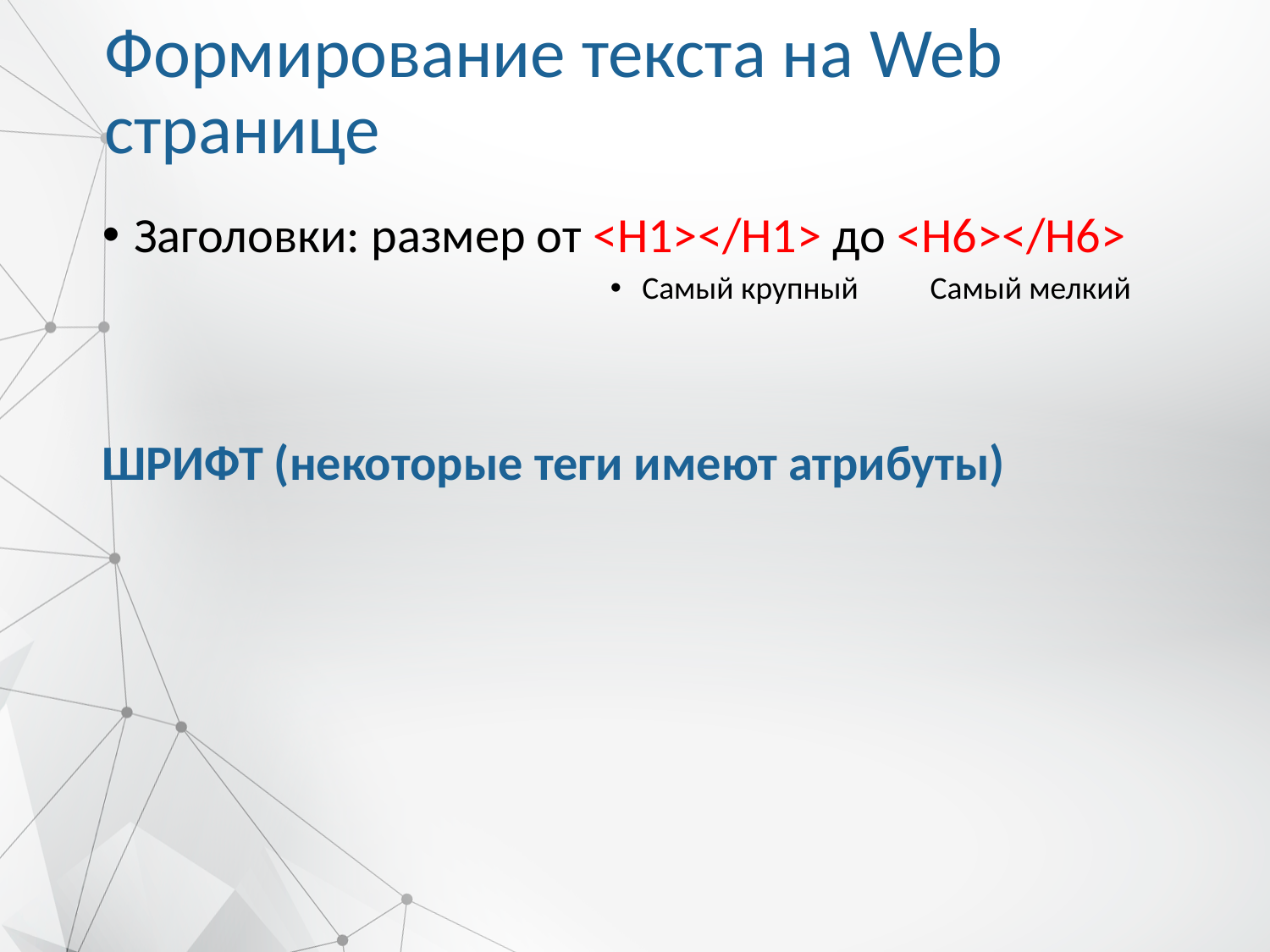

# Формирование текста на Web странице
Заголовки: размер от <H1></H1> до <H6></H6>
Самый крупный          Самый мелкий

ШРИФТ (некоторые теги имеют атрибуты)